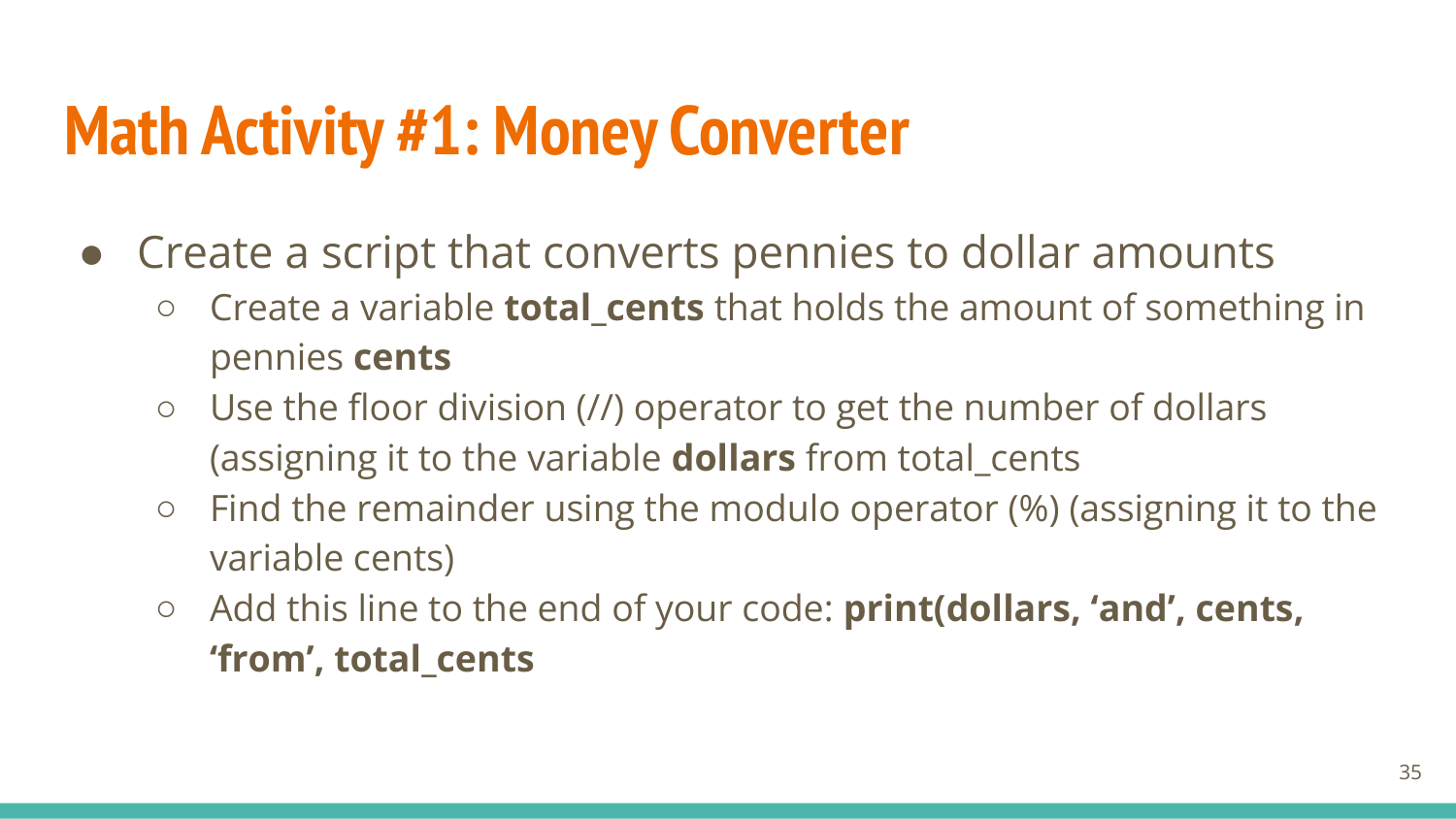

# Math Activity #1: Money Converter
Create a script that converts pennies to dollar amounts
Create a variable total_cents that holds the amount of something in pennies cents
Use the floor division (//) operator to get the number of dollars (assigning it to the variable dollars from total_cents
Find the remainder using the modulo operator (%) (assigning it to the variable cents)
Add this line to the end of your code: print(dollars, ‘and’, cents, ‘from’, total_cents
35